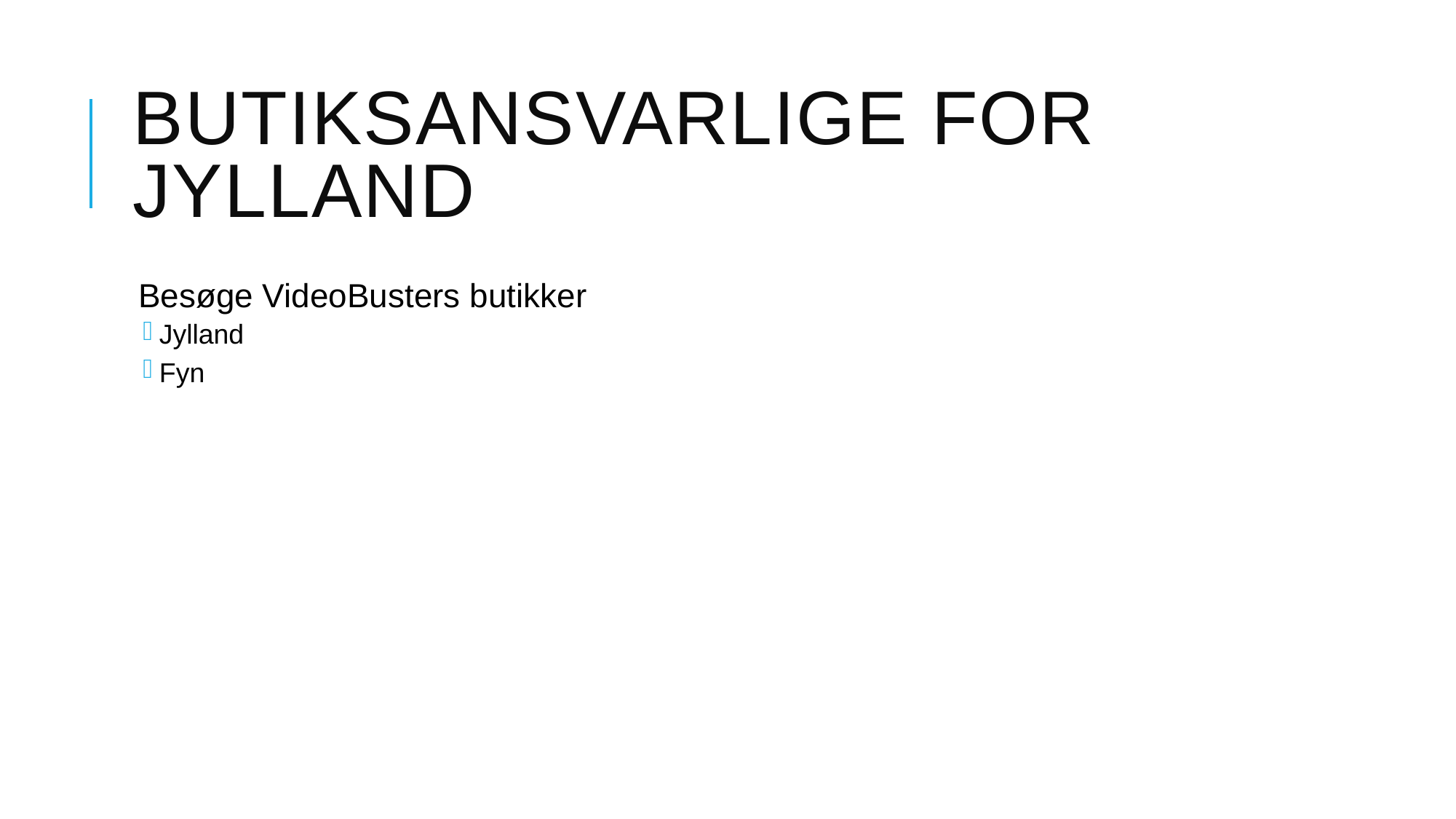

# Butiksansvarlige for Jylland
Besøge VideoBusters butikker
Jylland
Fyn